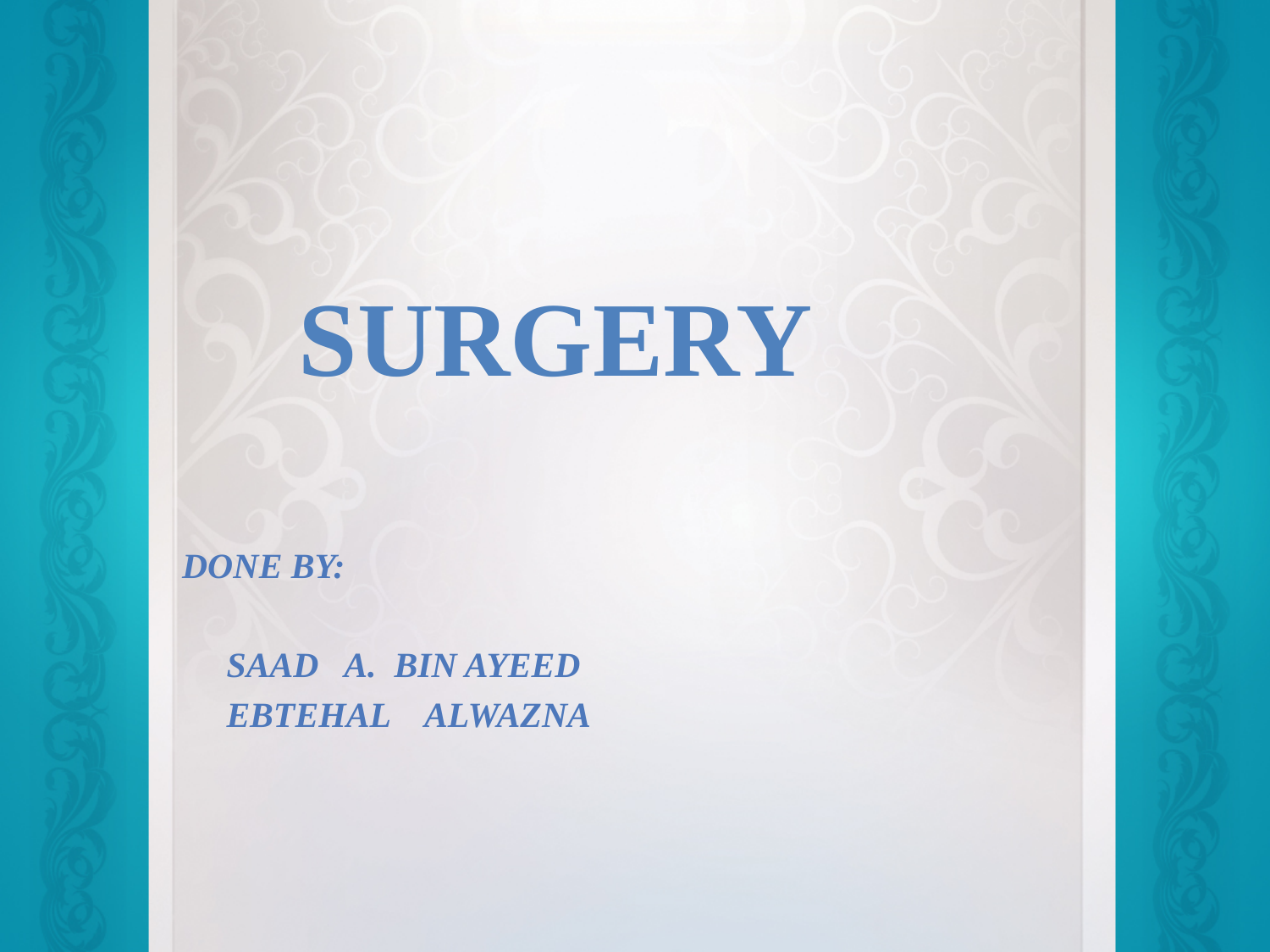

# Surgery
Done by:

     Saad   A.  Bin Ayeed
     Ebtehal    Alwazna